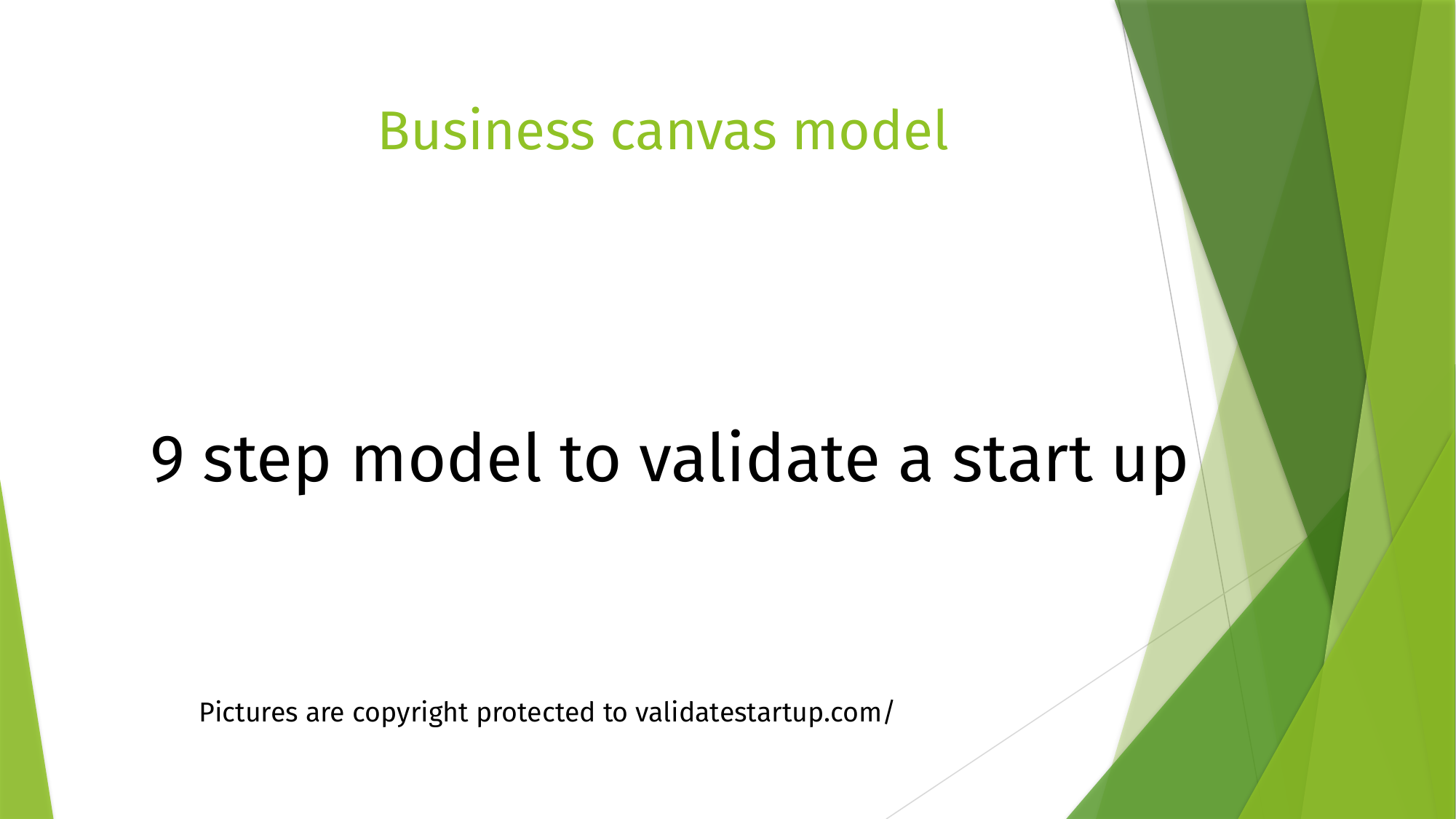

# Business canvas model
 9 step model to validate a start up
Pictures are copyright protected to validatestartup.com/